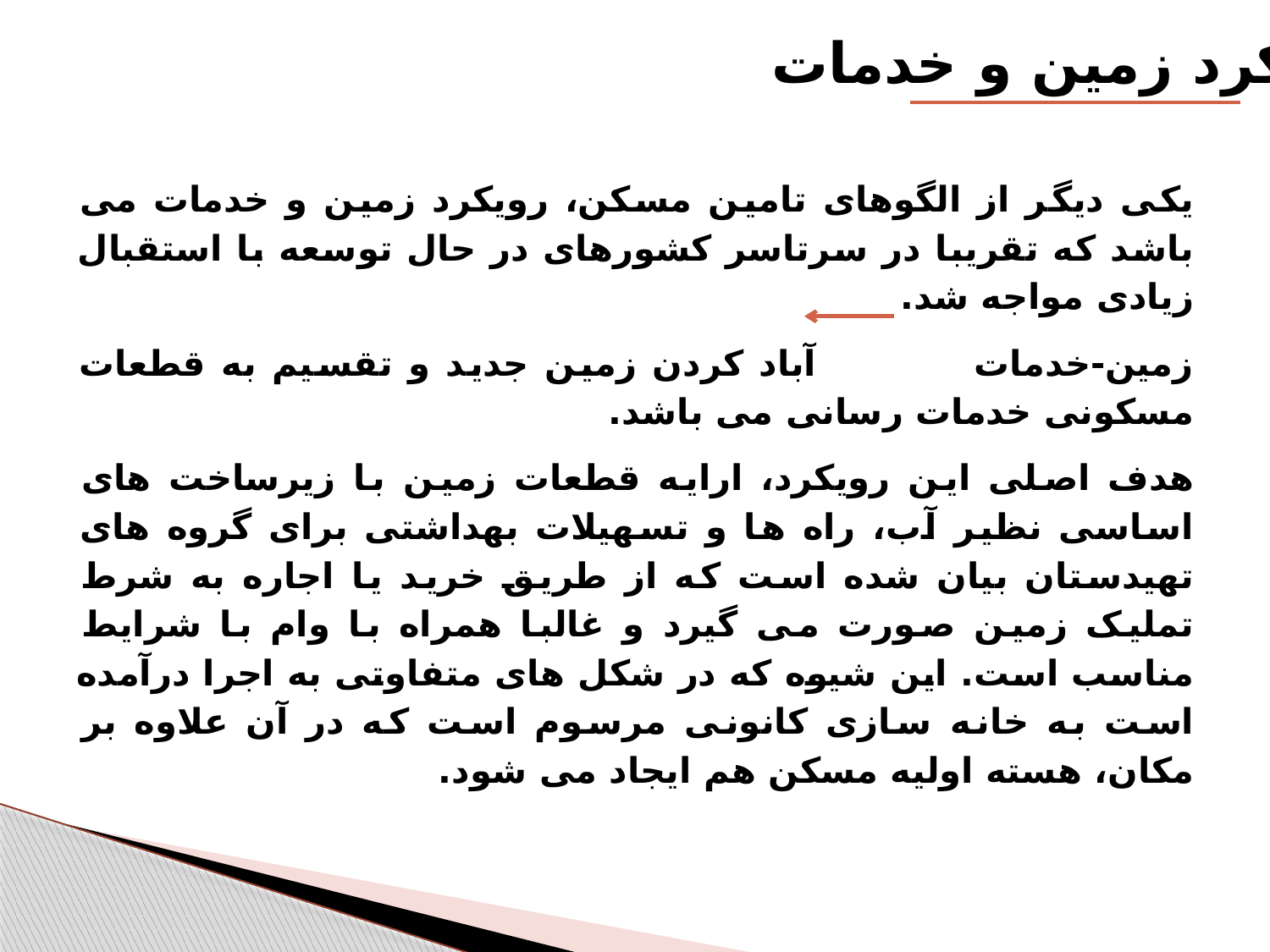

رویکرد زمین و خدمات
	یکی دیگر از الگوهای تامین مسکن، رویکرد زمین و خدمات می باشد که تقریبا در سرتاسر کشورهای در حال توسعه با استقبال زیادی مواجه شد.
	زمین-خدمات          آباد کردن زمین جدید و تقسیم به قطعات مسکونی خدمات رسانی می باشد.
	هدف اصلی این رویکرد، ارایه قطعات زمین با زیرساخت های اساسی نظیر آب، راه ها و تسهیلات بهداشتی برای گروه های تهیدستان بیان شده است که از طریق خرید یا اجاره به شرط تملیک زمین صورت می گیرد و غالبا همراه با وام با شرایط مناسب است. این شیوه که در شکل های متفاوتی به اجرا درآمده است به خانه سازی کانونی مرسوم است که در آن علاوه بر مکان، هسته اولیه مسکن هم ایجاد می شود.